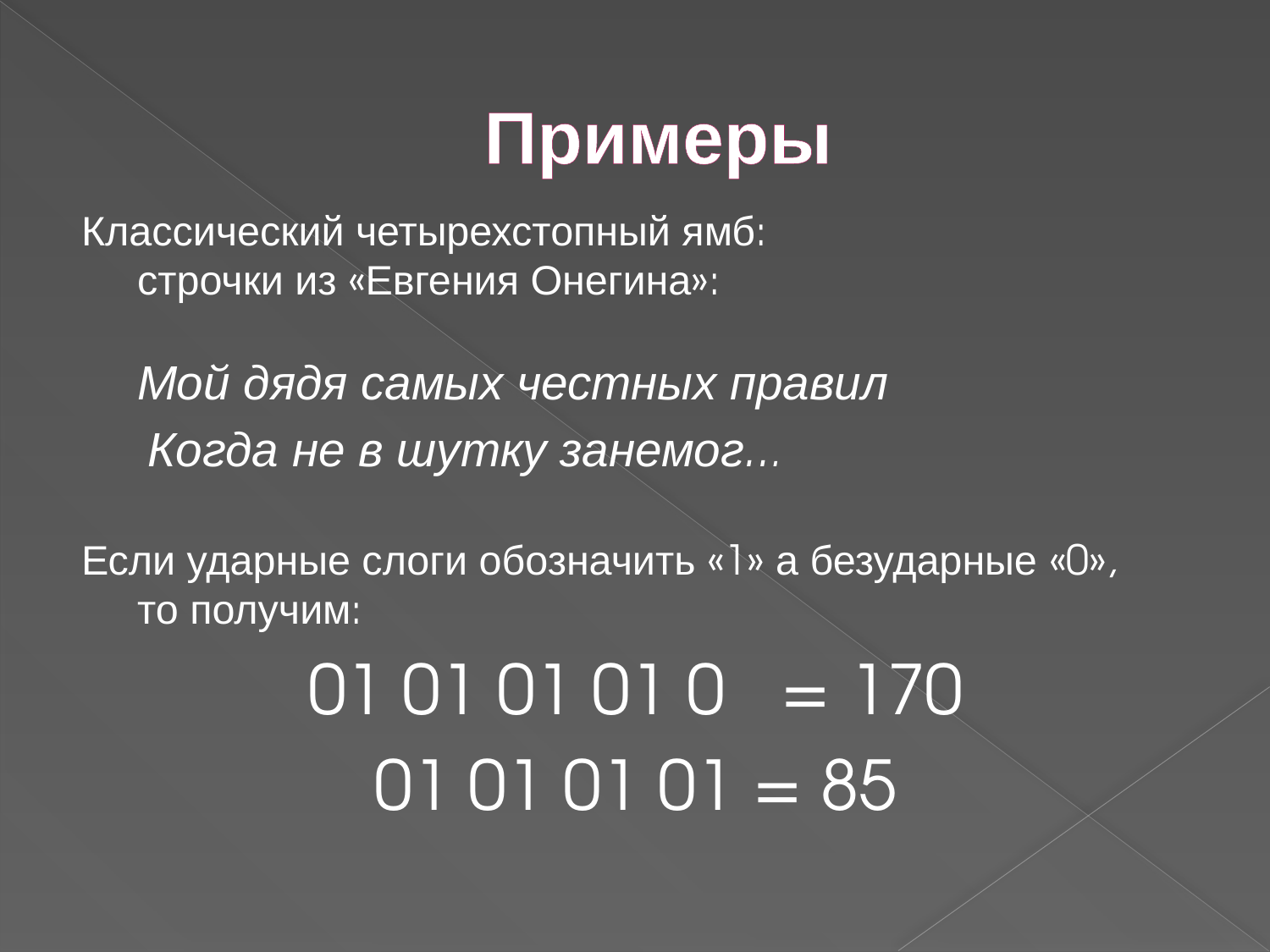

# Примеры
Классический четырехстопный ямб:
строчки из «Евгения Онегина»:
Мой дядя самых честных правил
     Когда не в шутку занемог...
Если ударные слоги обозначить «1» а безударные «0»,
то получим:
01 01 01 01 0   = 170
01 01 01 01 = 85